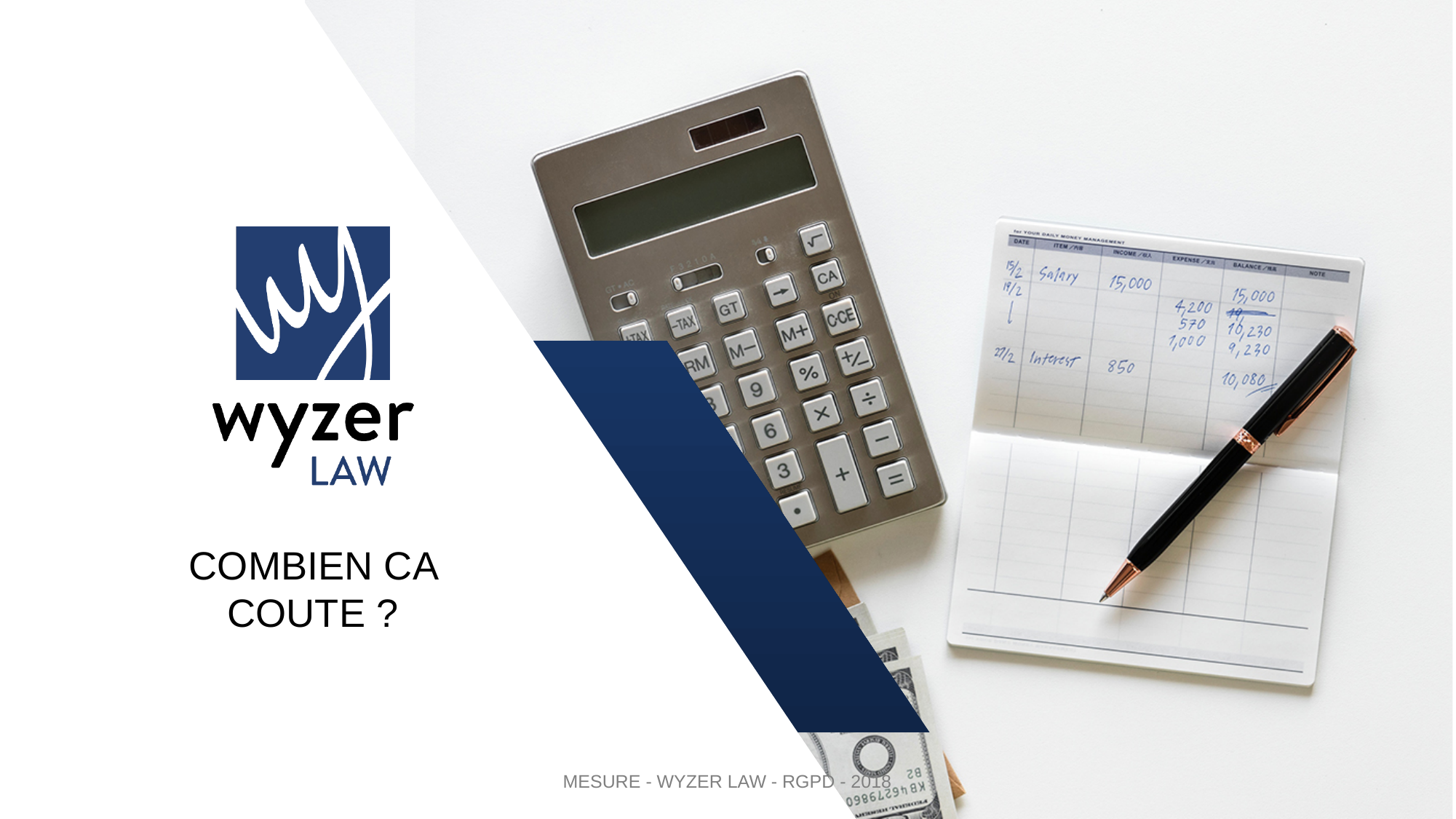

COMBIEN CA COUTE ?
MESURE - WYZER LAW - RGPD - 2018